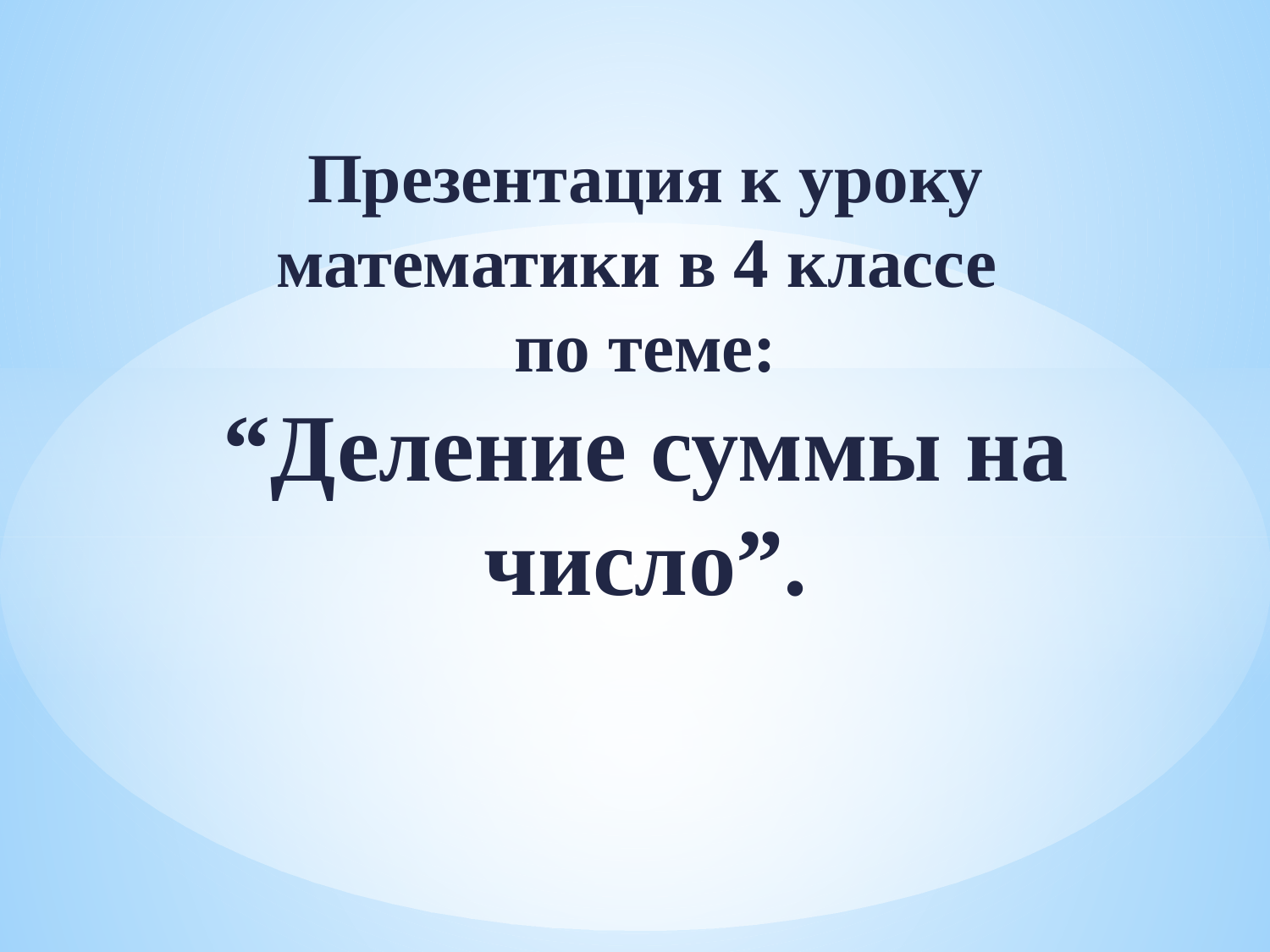

# Презентация к уроку математики в 4 классе по теме: “Деление суммы на число”.